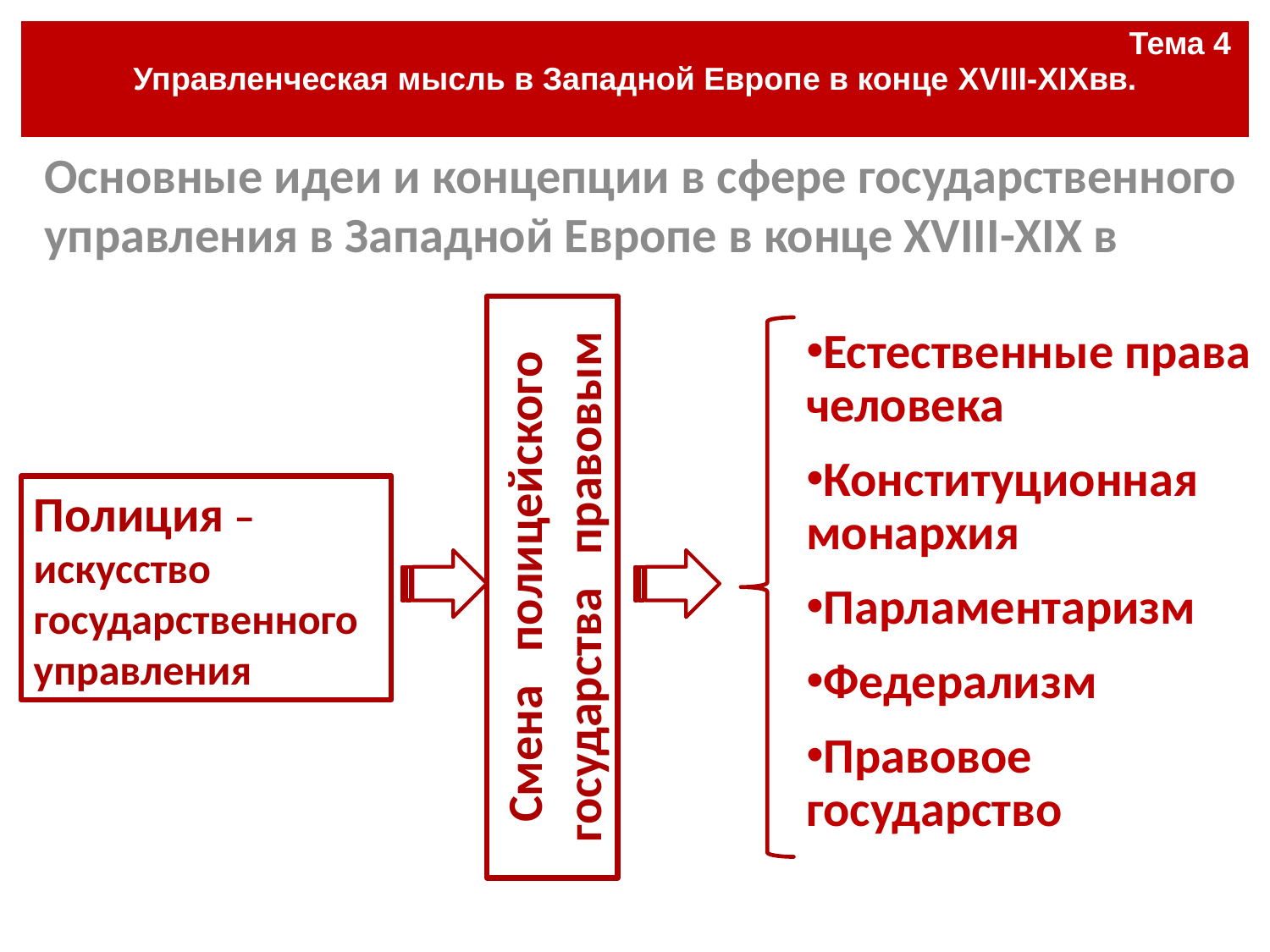

| Тема 4 Управленческая мысль в Западной Европе в конце XVIII-XIXвв. |
| --- |
#
Основные идеи и концепции в сфере государственного управления в Западной Европе в конце XVIII-XIX в

Естественные права человека
Конституционная монархия
Парламентаризм
Федерализм
Правовое государство

Полиция – искусство государственного управления
Смена   полицейского государства   правовым